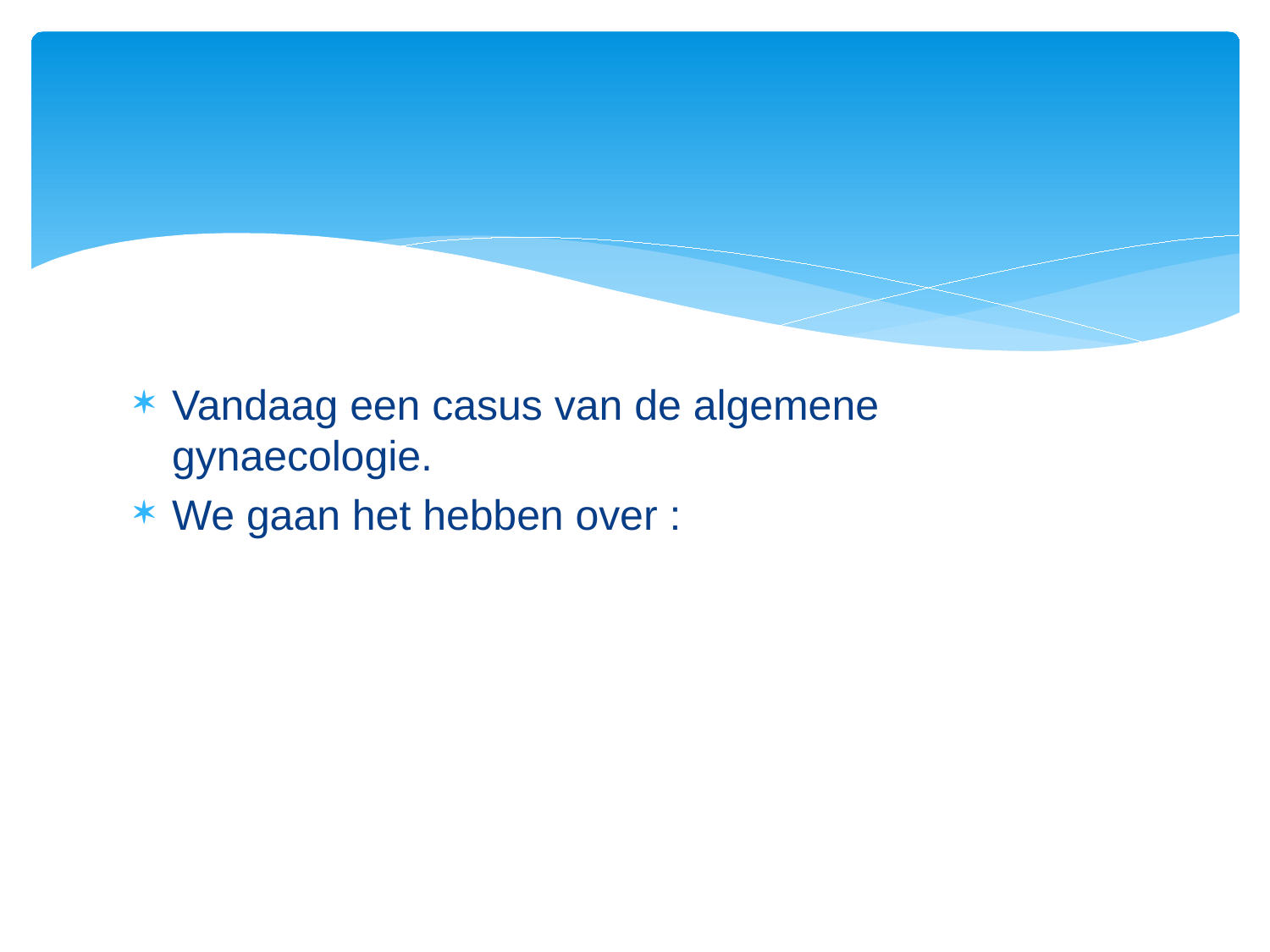

#
Vandaag een casus van de algemene gynaecologie.
We gaan het hebben over :